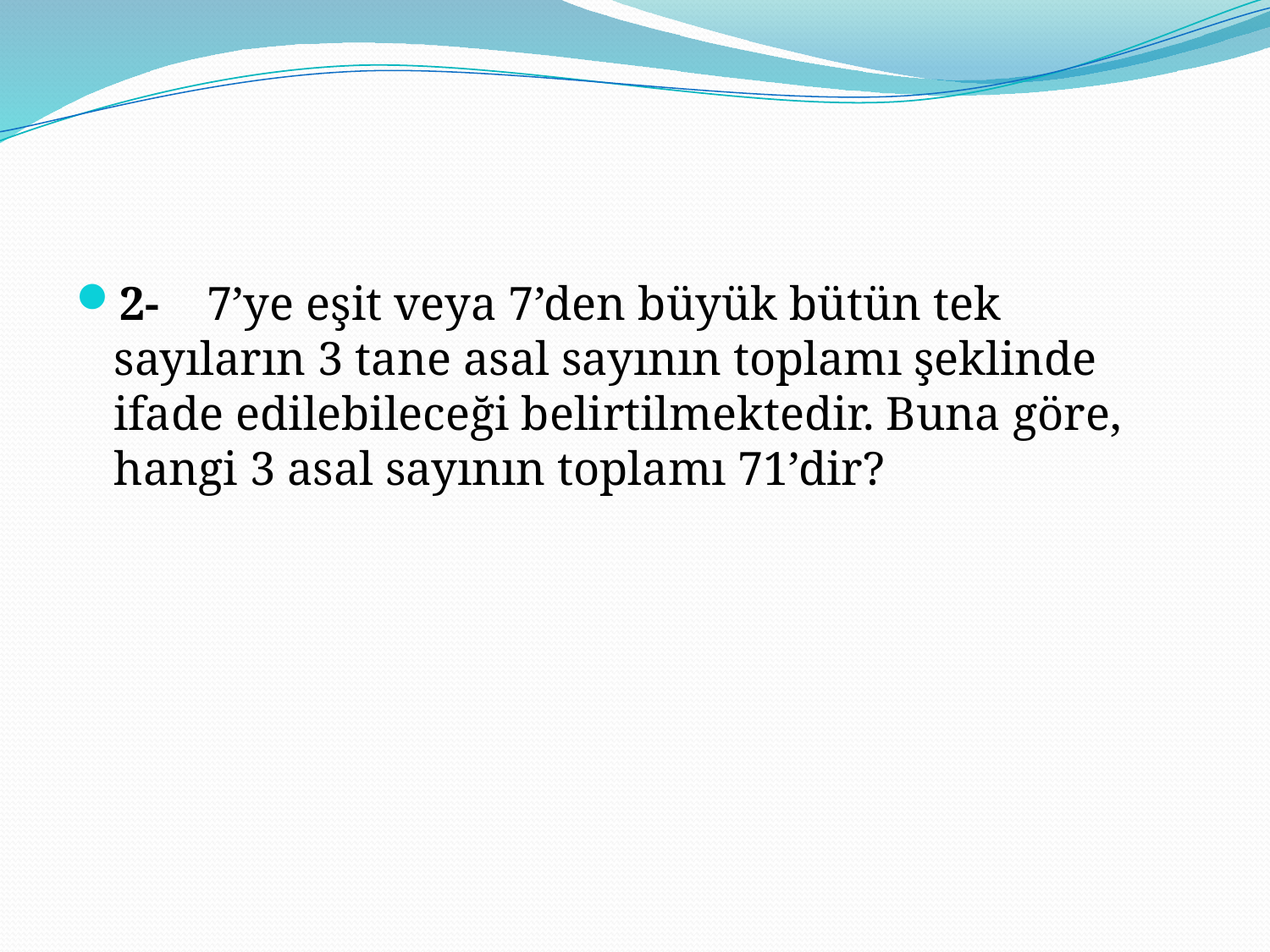

#
2-    7’ye eşit veya 7’den büyük bütün tek sayıların 3 tane asal sayının toplamı şeklinde ifade edilebileceği belirtilmektedir. Buna göre, hangi 3 asal sayının toplamı 71’dir?